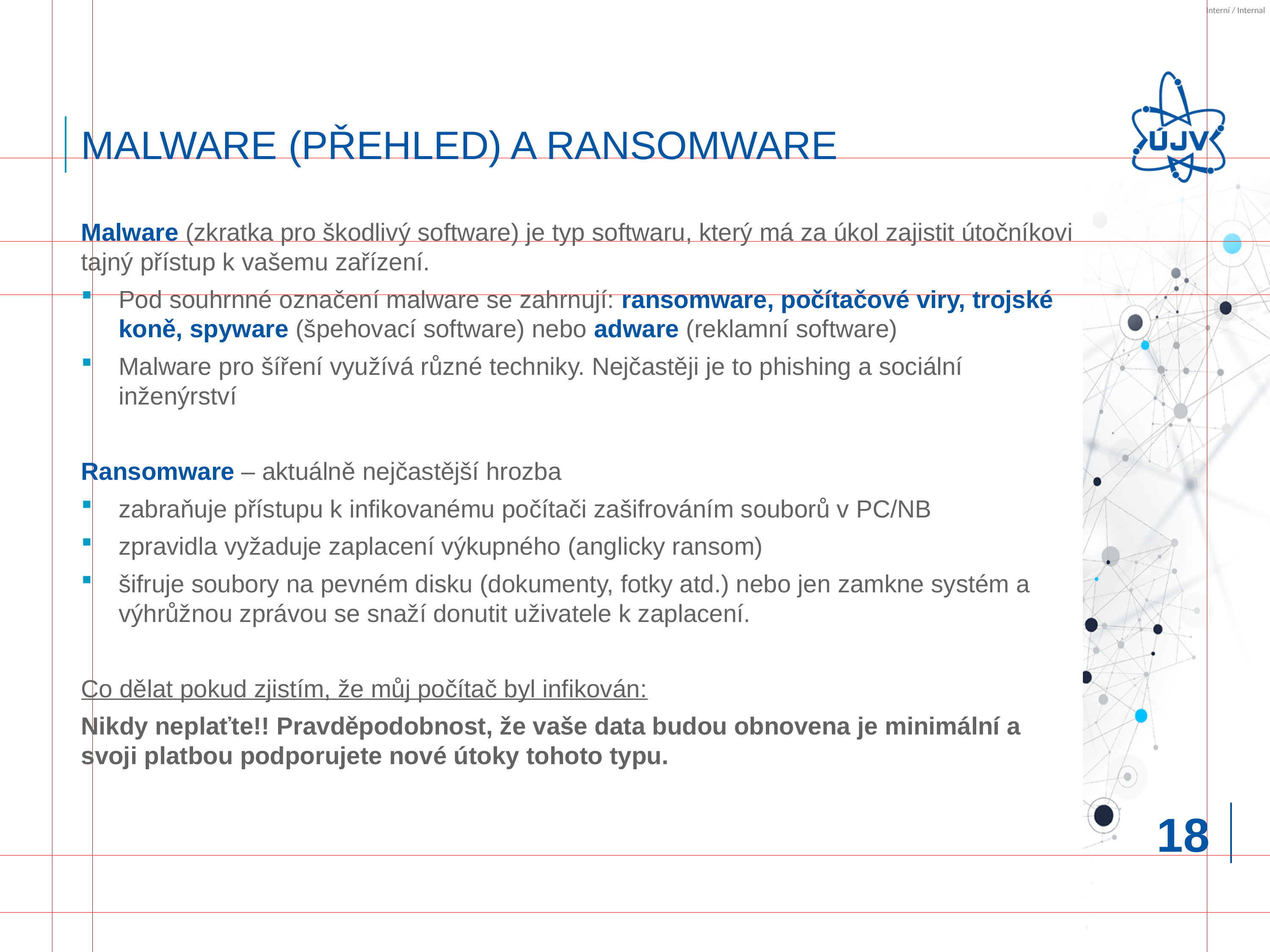

# Malware (přehled) a ransomware
Malware (zkratka pro škodlivý software) je typ softwaru, který má za úkol zajistit útočníkovi tajný přístup k vašemu zařízení.
Pod souhrnné označení malware se zahrnují: ransomware, počítačové viry, trojské koně, spyware (špehovací software) nebo adware (reklamní software)
Malware pro šíření využívá různé techniky. Nejčastěji je to phishing a sociální inženýrství

Ransomware – aktuálně nejčastější hrozba
zabraňuje přístupu k infikovanému počítači zašifrováním souborů v PC/NB
zpravidla vyžaduje zaplacení výkupného (anglicky ransom)
šifruje soubory na pevném disku (dokumenty, fotky atd.) nebo jen zamkne systém a výhrůžnou zprávou se snaží donutit uživatele k zaplacení.

Co dělat pokud zjistím, že můj počítač byl infikován:
Nikdy neplaťte!! Pravděpodobnost, že vaše data budou obnovena je minimální a svoji platbou podporujete nové útoky tohoto typu.

18